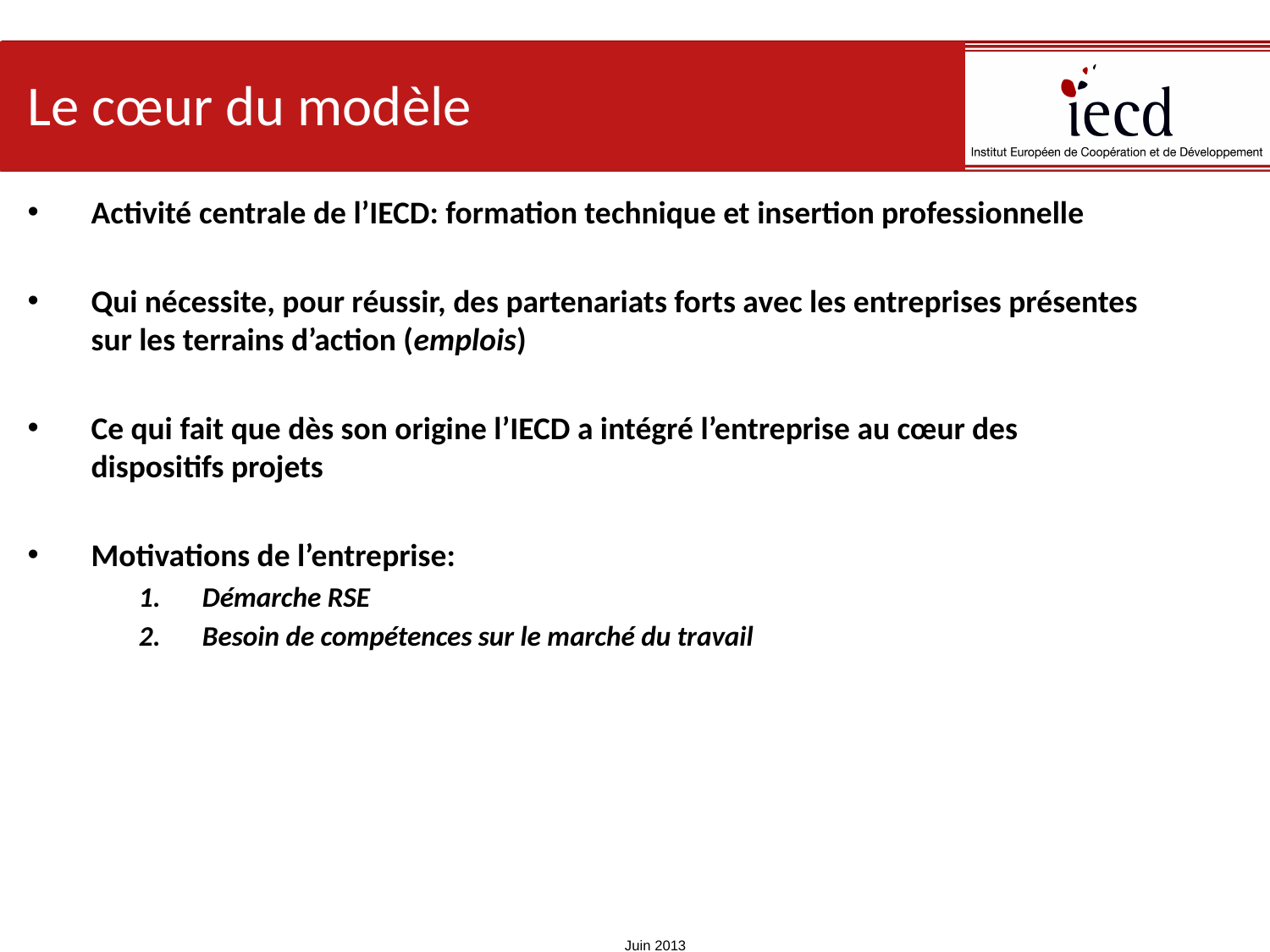

# Le cœur du modèle
Activité centrale de l’IECD: formation technique et insertion professionnelle

Qui nécessite, pour réussir, des partenariats forts avec les entreprises présentes sur les terrains d’action (emplois)

Ce qui fait que dès son origine l’IECD a intégré l’entreprise au cœur des dispositifs projets

Motivations de l’entreprise:
Démarche RSE
Besoin de compétences sur le marché du travail